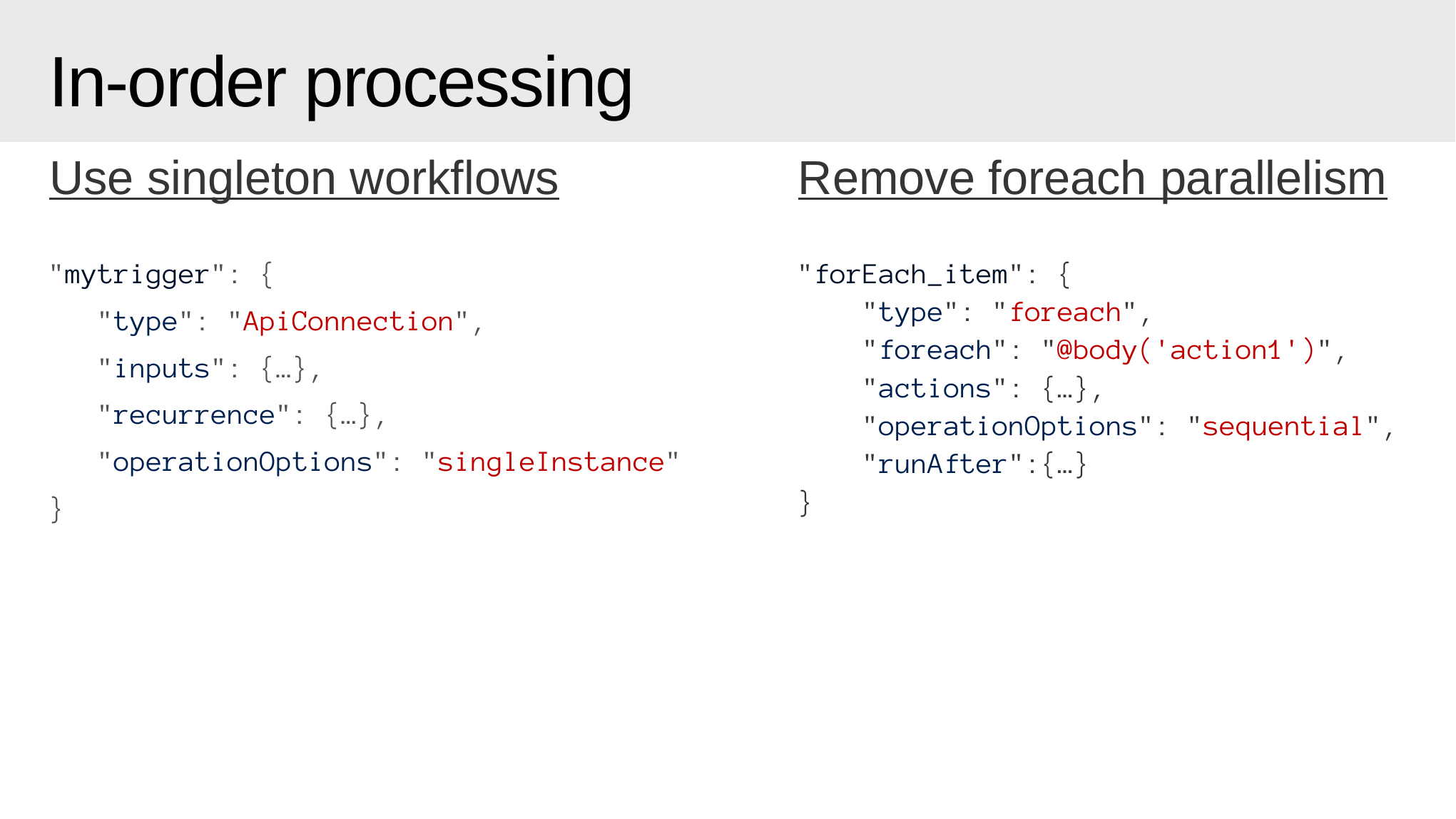

# In-order processing
Use singleton workflows

"mytrigger": {
   "type": "ApiConnection",
   "inputs": {…},
   "recurrence": {…},
   "operationOptions": "singleInstance"
}

Remove foreach parallelism

"forEach_item": {
    "type": "foreach",
    "foreach": "@body('action1')",
    "actions": {…},
    "operationOptions": "sequential",
    "runAfter":{…}
}